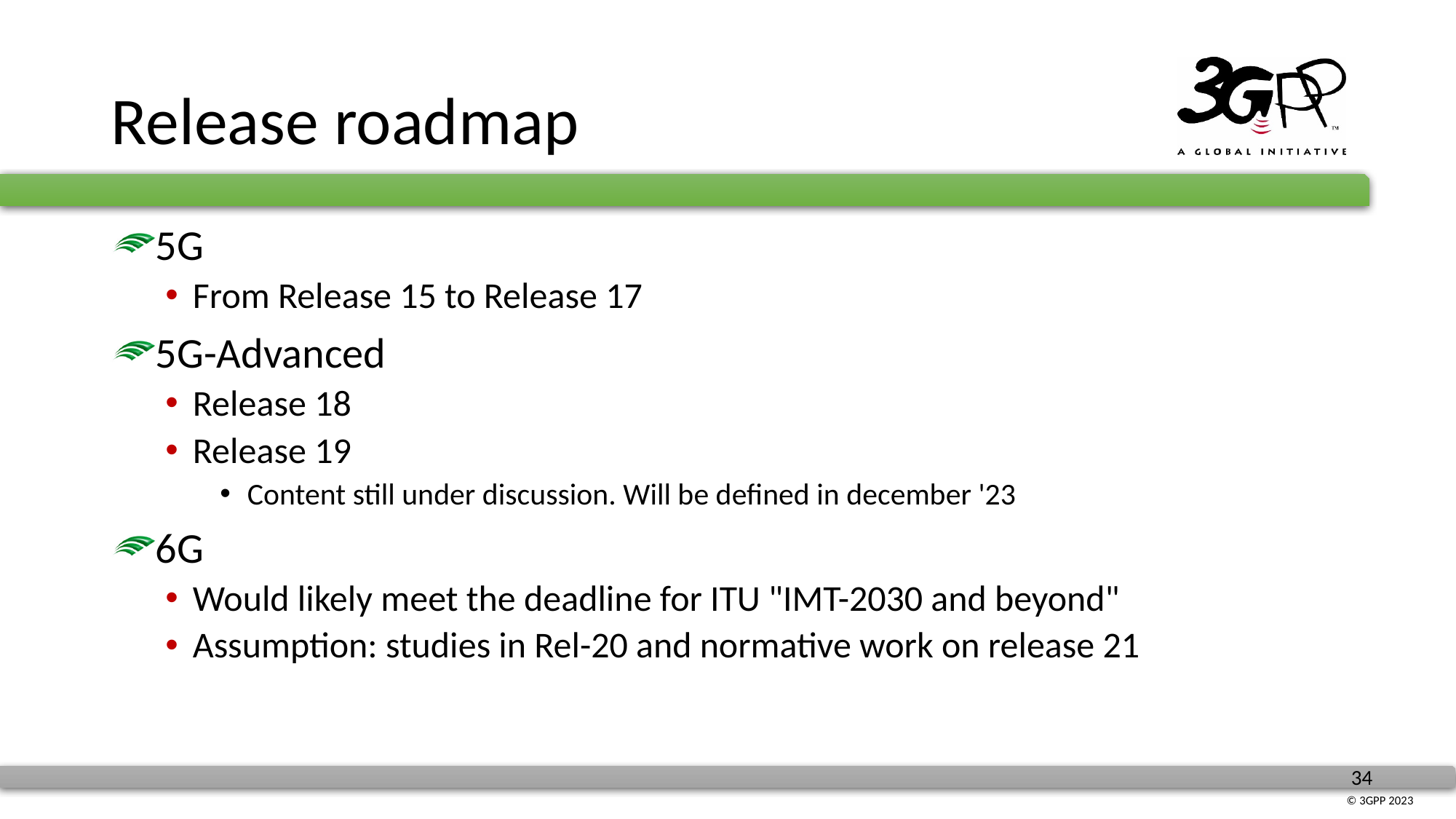

# Release roadmap
5G
From Release 15 to Release 17
5G-Advanced
Release 18
Release 19
Content still under discussion. Will be defined in december '23
6G
Would likely meet the deadline for ITU "IMT-2030 and beyond"
Assumption: studies in Rel-20 and normative work on release 21